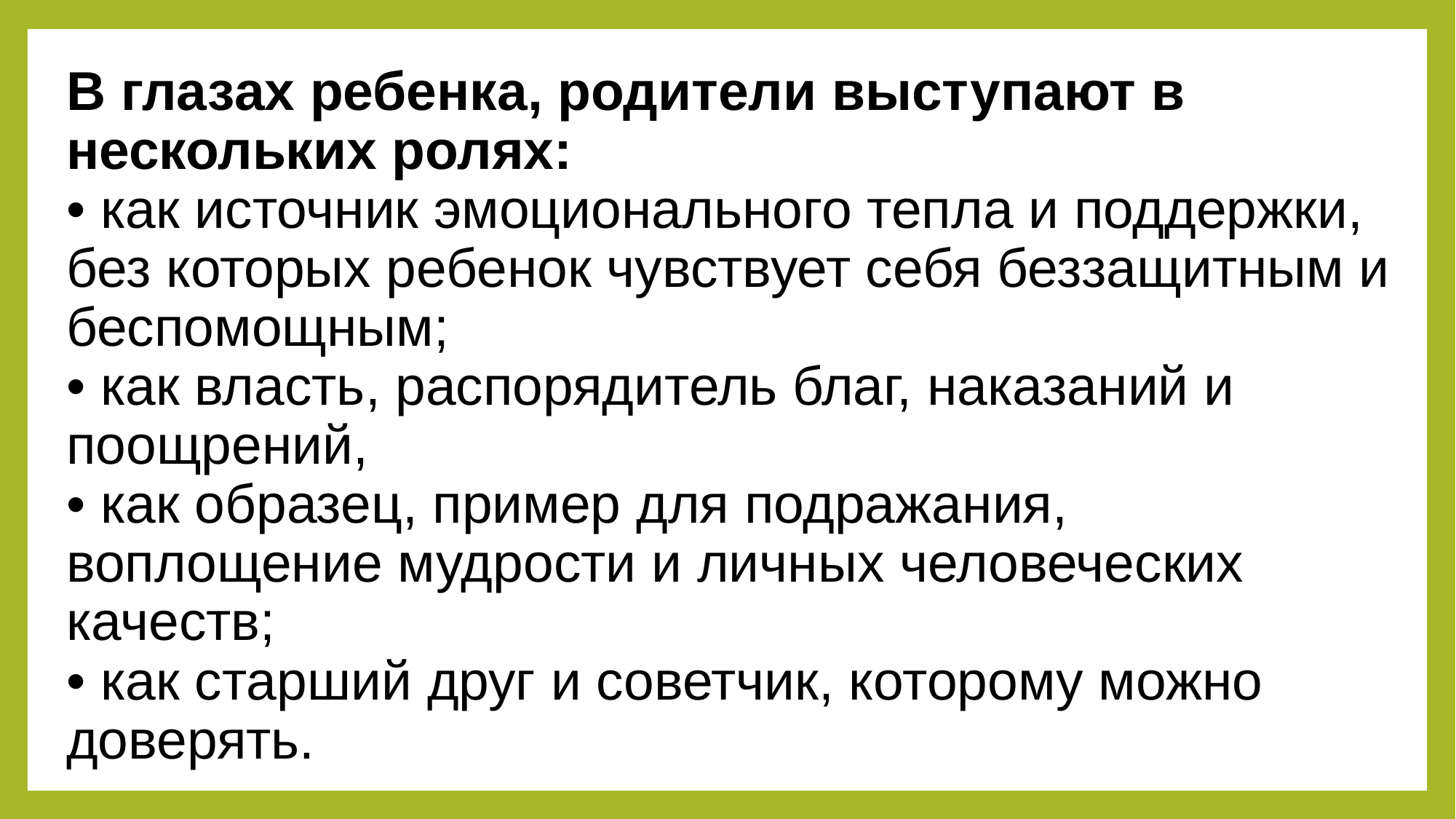

В глазах ребенка, родители выступают в нескольких ролях: 
• как источник эмоционального тепла и поддержки, без которых ребенок чувствует себя беззащитным и беспомощным; 
• как власть, распорядитель благ, наказаний и поощрений, 
• как образец, пример для подражания, воплощение мудрости и личных человеческих качеств; 
• как старший друг и советчик, которому можно доверять.
#